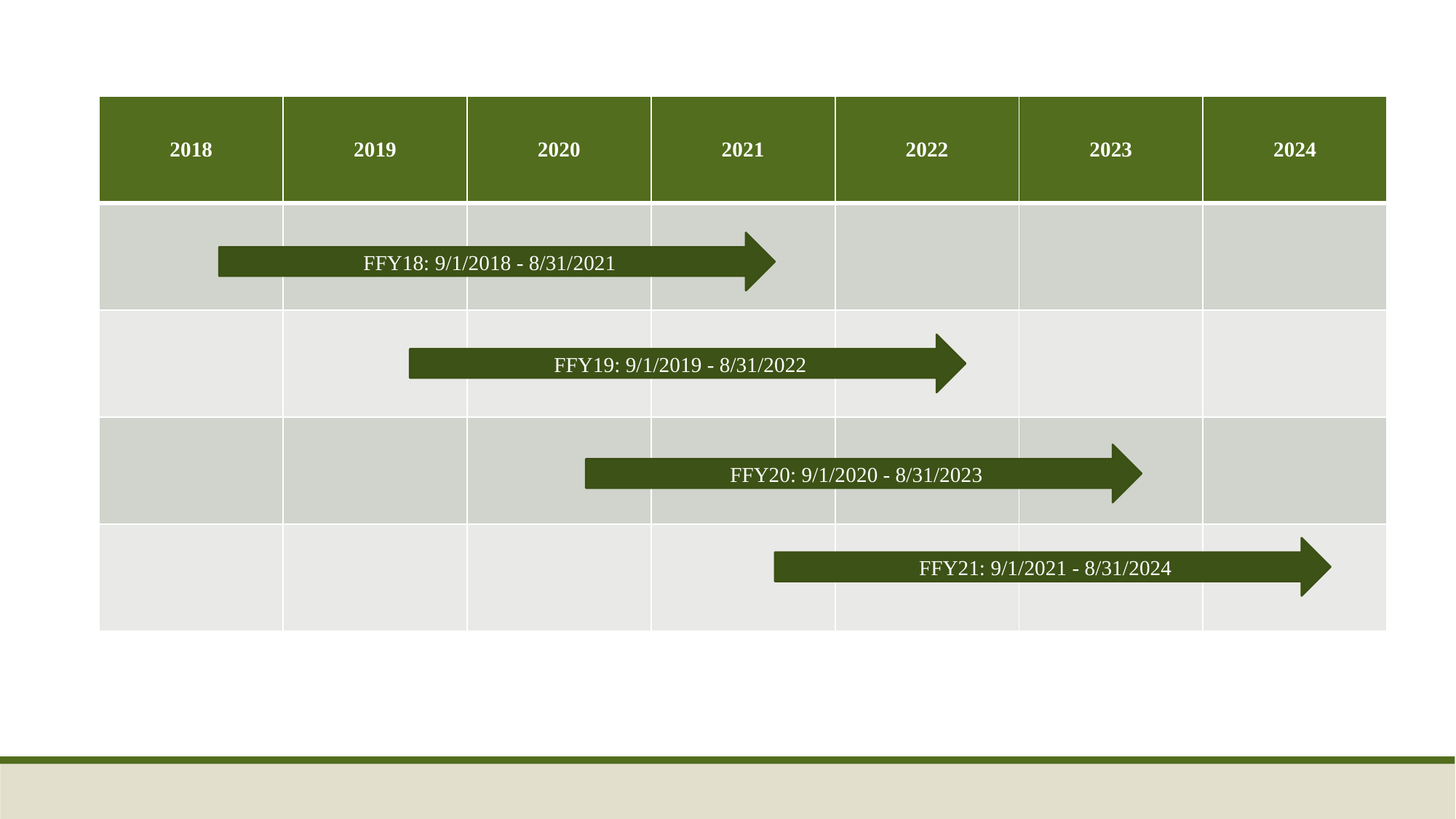

| 2018 | 2019 | 2020 | 2021 | 2022 | 2023 | 2024 |
| --- | --- | --- | --- | --- | --- | --- |
|  |  |  |  |  |  |  |
|  |  |  |  |  |  |  |
|  |  |  |  |  |  |  |
|  |  |  |  |  |  |  |
FFY18: 9/1/2018 - 8/31/2021
FFY19: 9/1/2019 - 8/31/2022
FFY20: 9/1/2020 - 8/31/2023
FFY21: 9/1/2021 - 8/31/2024